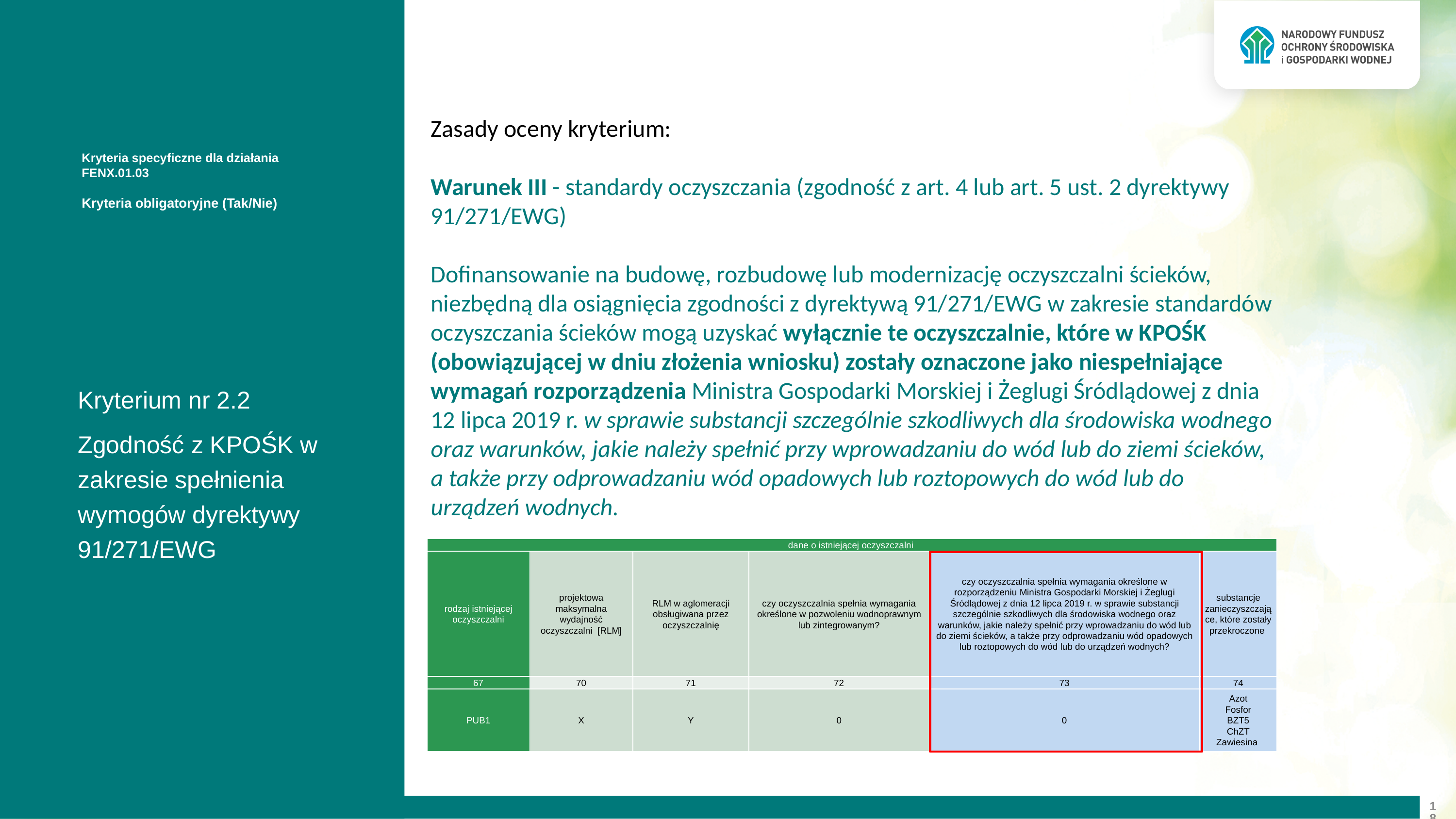

Zasady oceny kryterium:

Warunek III - standardy oczyszczania (zgodność z art. 4 lub art. 5 ust. 2 dyrektywy 91/271/EWG)

Dofinansowanie na budowę, rozbudowę lub modernizację oczyszczalni ścieków, niezbędną dla osiągnięcia zgodności z dyrektywą 91/271/EWG w zakresie standardów oczyszczania ścieków mogą uzyskać wyłącznie te oczyszczalnie, które w KPOŚK (obowiązującej w dniu złożenia wniosku) zostały oznaczone jako niespełniające wymagań rozporządzenia Ministra Gospodarki Morskiej i Żeglugi Śródlądowej z dnia 12 lipca 2019 r. w sprawie substancji szczególnie szkodliwych dla środowiska wodnego oraz warunków, jakie należy spełnić przy wprowadzaniu do wód lub do ziemi ścieków, a także przy odprowadzaniu wód opadowych lub roztopowych do wód lub do urządzeń wodnych.

Kryteria specyficzne dla działania FENX.01.03
Kryteria obligatoryjne (Tak/Nie)
Kryterium nr 2.2
Zgodność z KPOŚK w zakresie spełnienia wymogów dyrektywy 91/271/EWG
| dane o istniejącej oczyszczalni |  |  |  |  |  |
| --- | --- | --- | --- | --- | --- |
| rodzaj istniejącej oczyszczalni | projektowa maksymalna wydajność oczyszczalni [RLM] | RLM w aglomeracji obsługiwana przez oczyszczalnię | czy oczyszczalnia spełnia wymagania określone w pozwoleniu wodnoprawnym lub zintegrowanym? | czy oczyszczalnia spełnia wymagania określone w rozporządzeniu Ministra Gospodarki Morskiej i Żeglugi Śródlądowej z dnia 12 lipca 2019 r. w sprawie substancji szczególnie szkodliwych dla środowiska wodnego oraz warunków, jakie należy spełnić przy wprowadzaniu do wód lub do ziemi ścieków, a także przy odprowadzaniu wód opadowych lub roztopowych do wód lub do urządzeń wodnych? | substancje zanieczyszczające, które zostały przekroczone |
| 67 | 70 | 71 | 72 | 73 | 74 |
| PUB1 | X | Y | 0 | 0 | Azot Fosfor BZT5 ChZT Zawiesina |

18